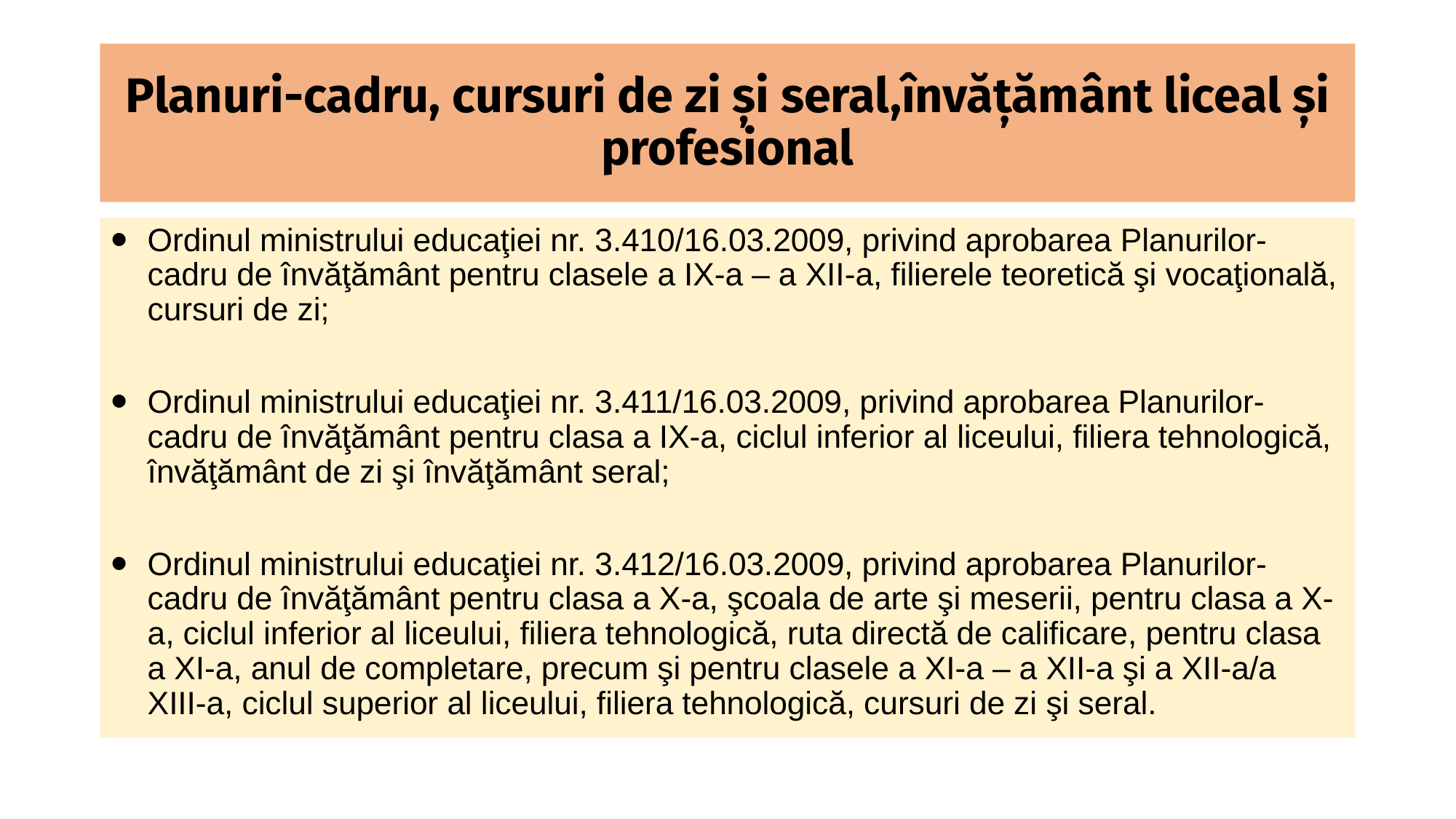

# Planuri-cadru, cursuri de zi și seral,învățământ liceal și profesional
Ordinul ministrului educaţiei nr. 3.410/16.03.2009, privind aprobarea Planurilor-cadru de învăţământ pentru clasele a IX-a – a XII-a, filierele teoretică şi vocaţională, cursuri de zi;

Ordinul ministrului educaţiei nr. 3.411/16.03.2009, privind aprobarea Planurilor-cadru de învăţământ pentru clasa a IX-a, ciclul inferior al liceului, filiera tehnologică, învăţământ de zi şi învăţământ seral;

Ordinul ministrului educaţiei nr. 3.412/16.03.2009, privind aprobarea Planurilor-cadru de învăţământ pentru clasa a X-a, şcoala de arte şi meserii, pentru clasa a X-a, ciclul inferior al liceului, filiera tehnologică, ruta directă de calificare, pentru clasa a XI-a, anul de completare, precum şi pentru clasele a XI-a – a XII-a şi a XII-a/a XIII-a, ciclul superior al liceului, filiera tehnologică, cursuri de zi şi seral.